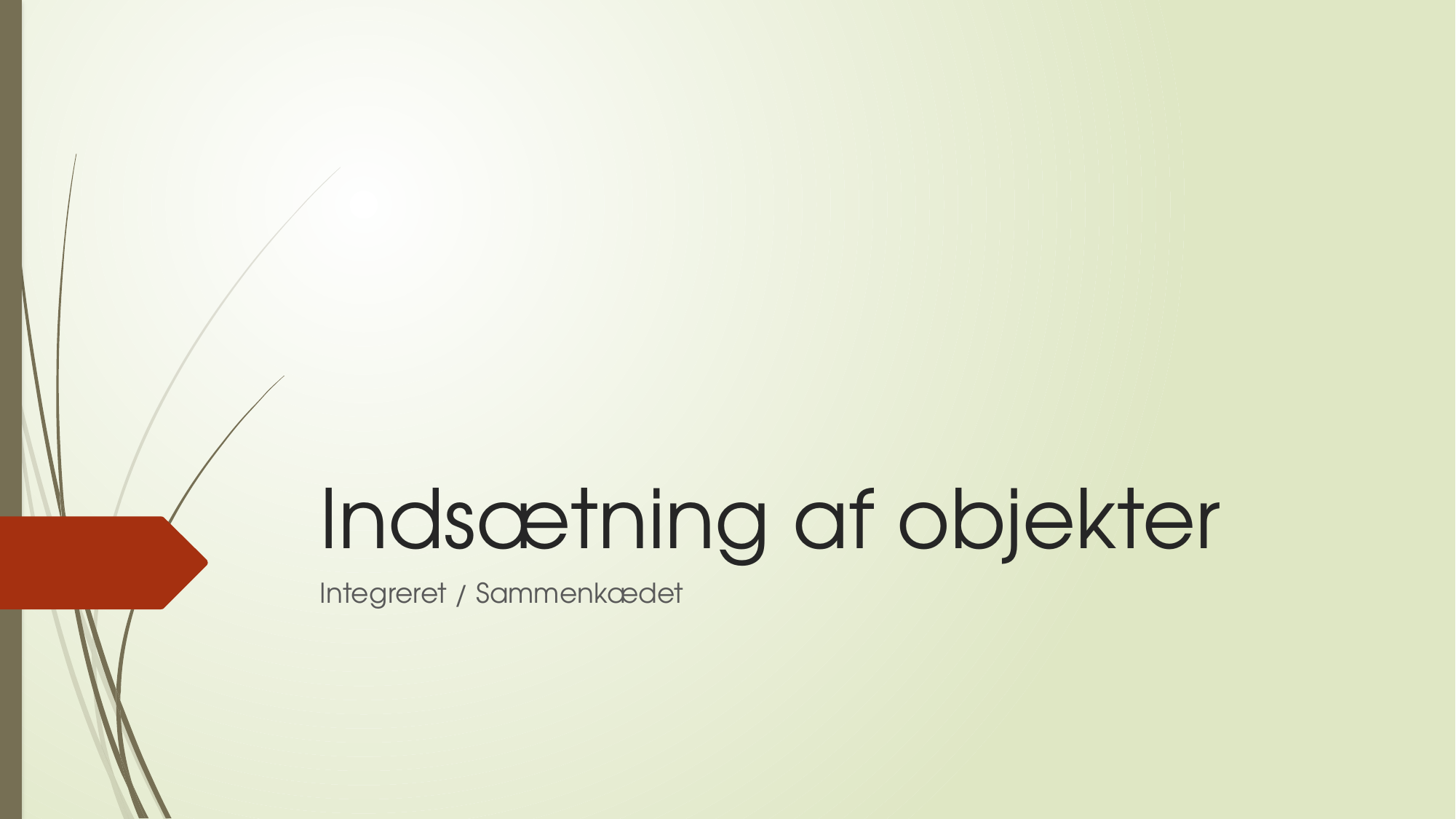

# Indsætning af objekter
Integreret / Sammenkædet